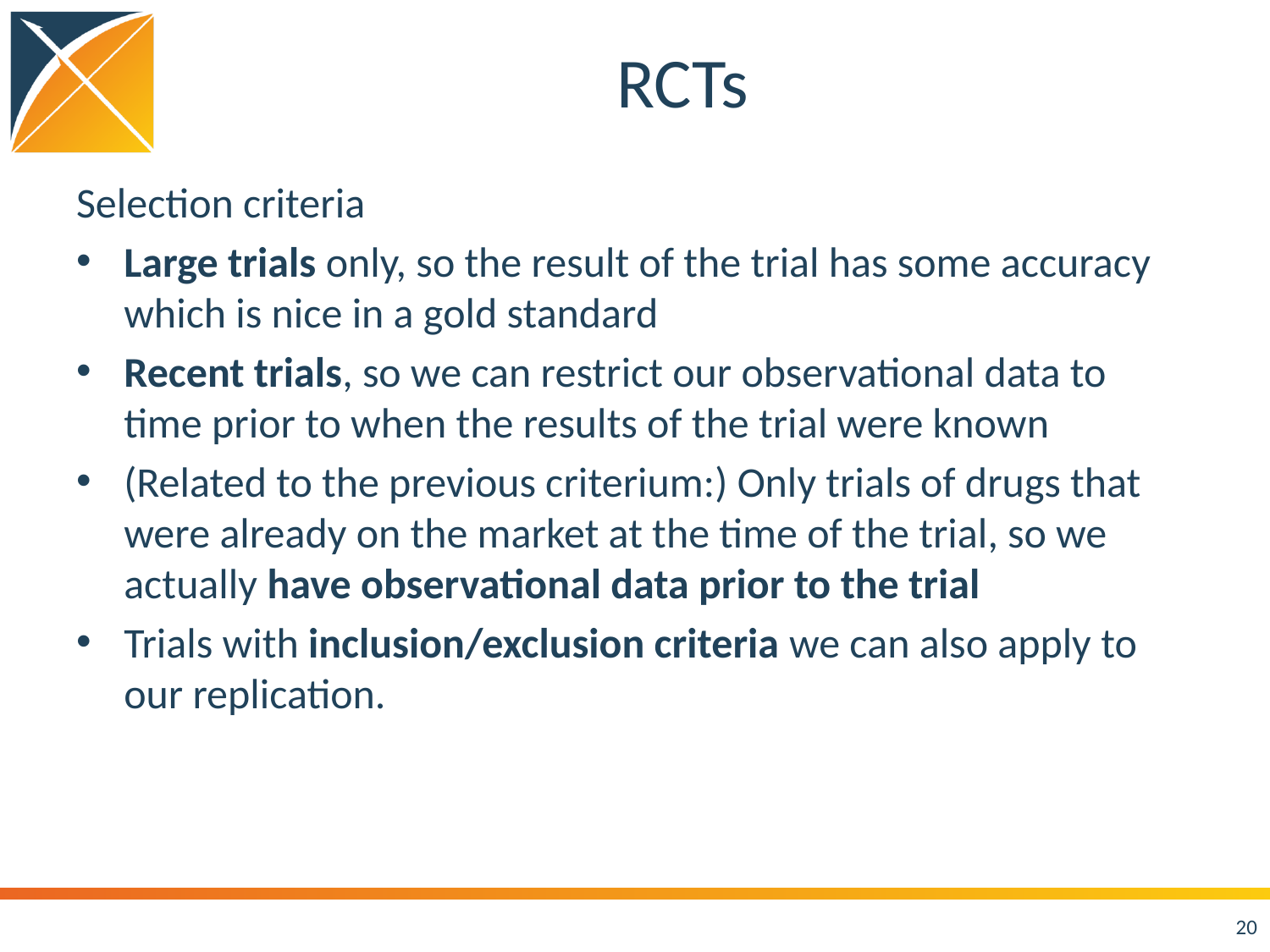

# RCTs
Selection criteria
Large trials only, so the result of the trial has some accuracy which is nice in a gold standard
Recent trials, so we can restrict our observational data to time prior to when the results of the trial were known
(Related to the previous criterium:) Only trials of drugs that were already on the market at the time of the trial, so we actually have observational data prior to the trial
Trials with inclusion/exclusion criteria we can also apply to our replication.

20